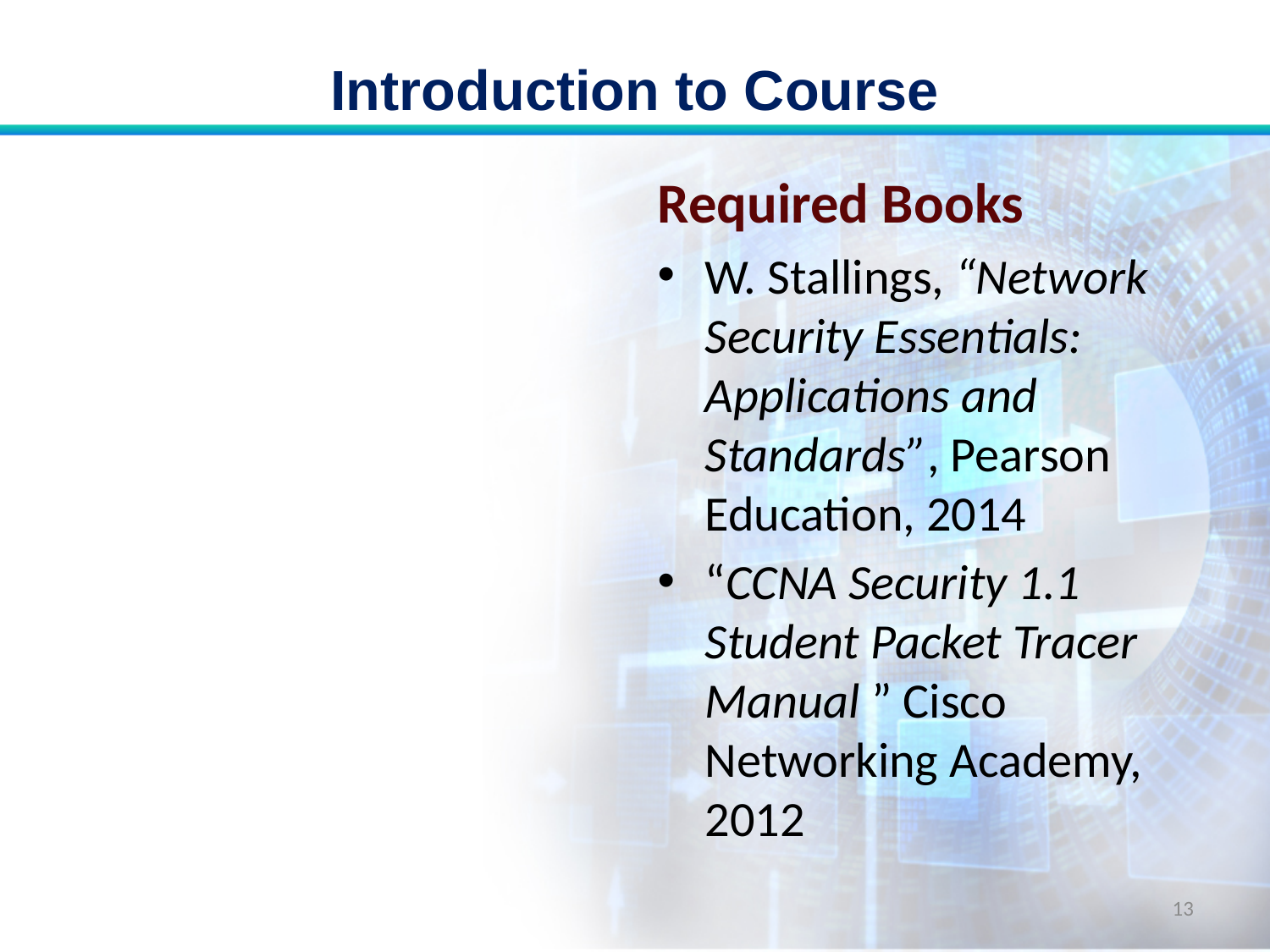

# Introduction to Course
Required Books
W. Stallings, “Network Security Essentials: Applications and Standards”, Pearson Education, 2014
“CCNA Security 1.1 Student Packet Tracer Manual ” Cisco Networking Academy, 2012

13